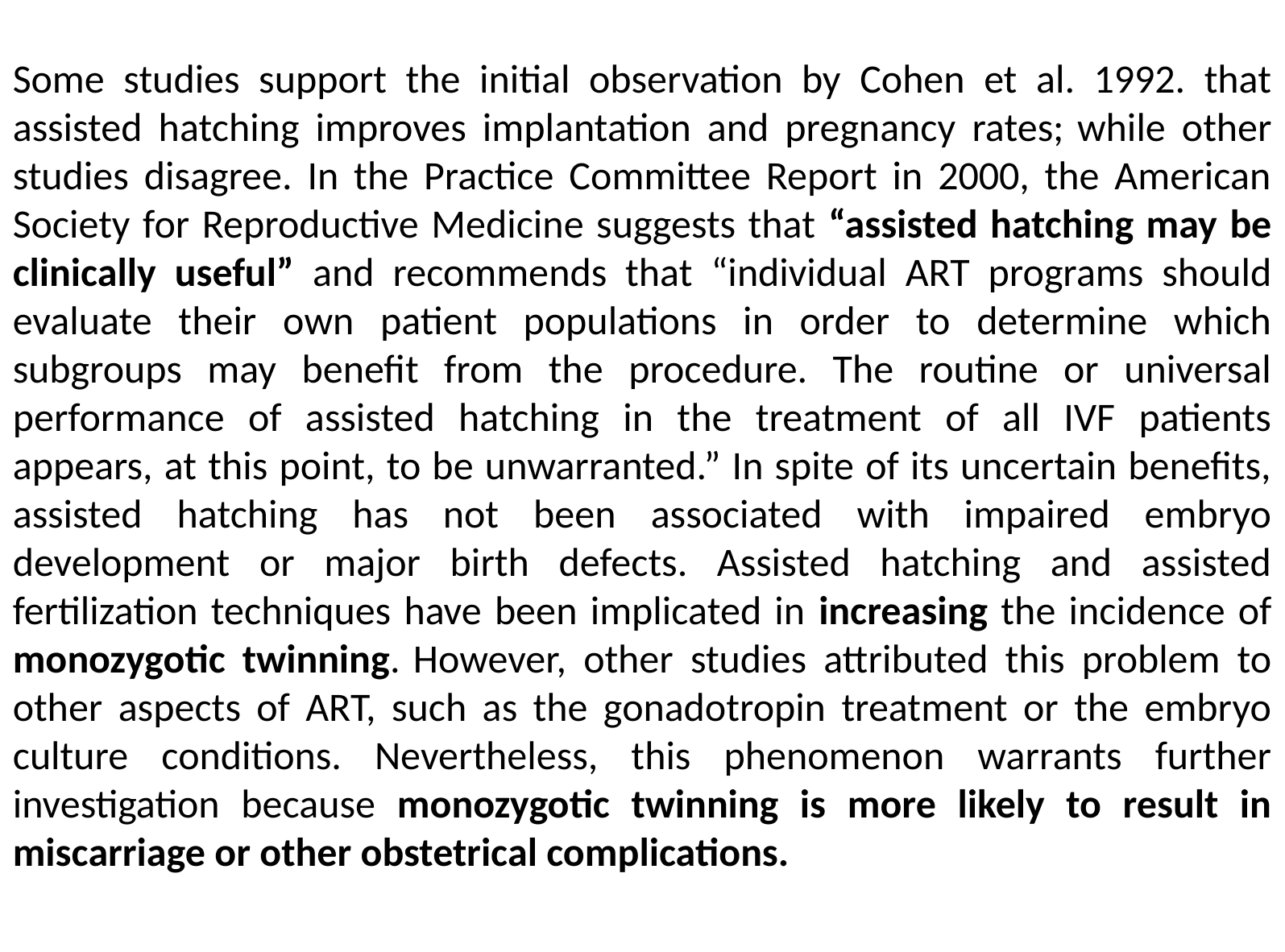

Some studies support the initial observation by Cohen et al. 1992. that assisted hatching improves implantation and pregnancy rates; while other studies disagree. In the Practice Committee Report in 2000, the American Society for Reproductive Medicine suggests that “assisted hatching may be clinically useful” and recommends that “individual ART programs should evaluate their own patient populations in order to determine which subgroups may benefit from the procedure. The routine or universal performance of assisted hatching in the treatment of all IVF patients appears, at this point, to be unwarranted.” In spite of its uncertain benefits, assisted hatching has not been associated with impaired embryo development or major birth defects. Assisted hatching and assisted fertilization techniques have been implicated in increasing the incidence of monozygotic twinning. However, other studies attributed this problem to other aspects of ART, such as the gonadotropin treatment or the embryo culture conditions. Nevertheless, this phenomenon warrants further investigation because monozygotic twinning is more likely to result in miscarriage or other obstetrical complications.